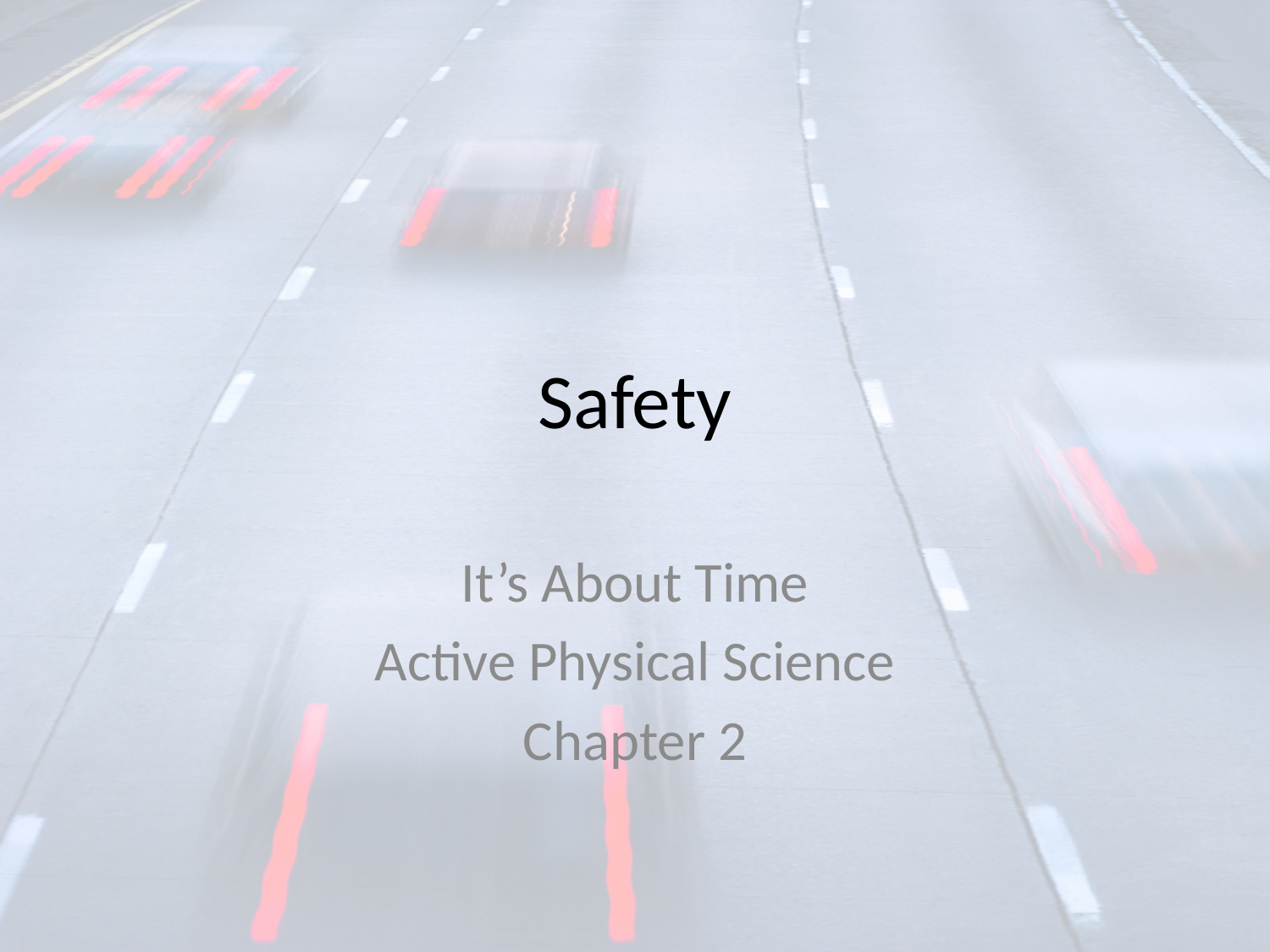

# Safety
It’s About Time
Active Physical Science
Chapter 2